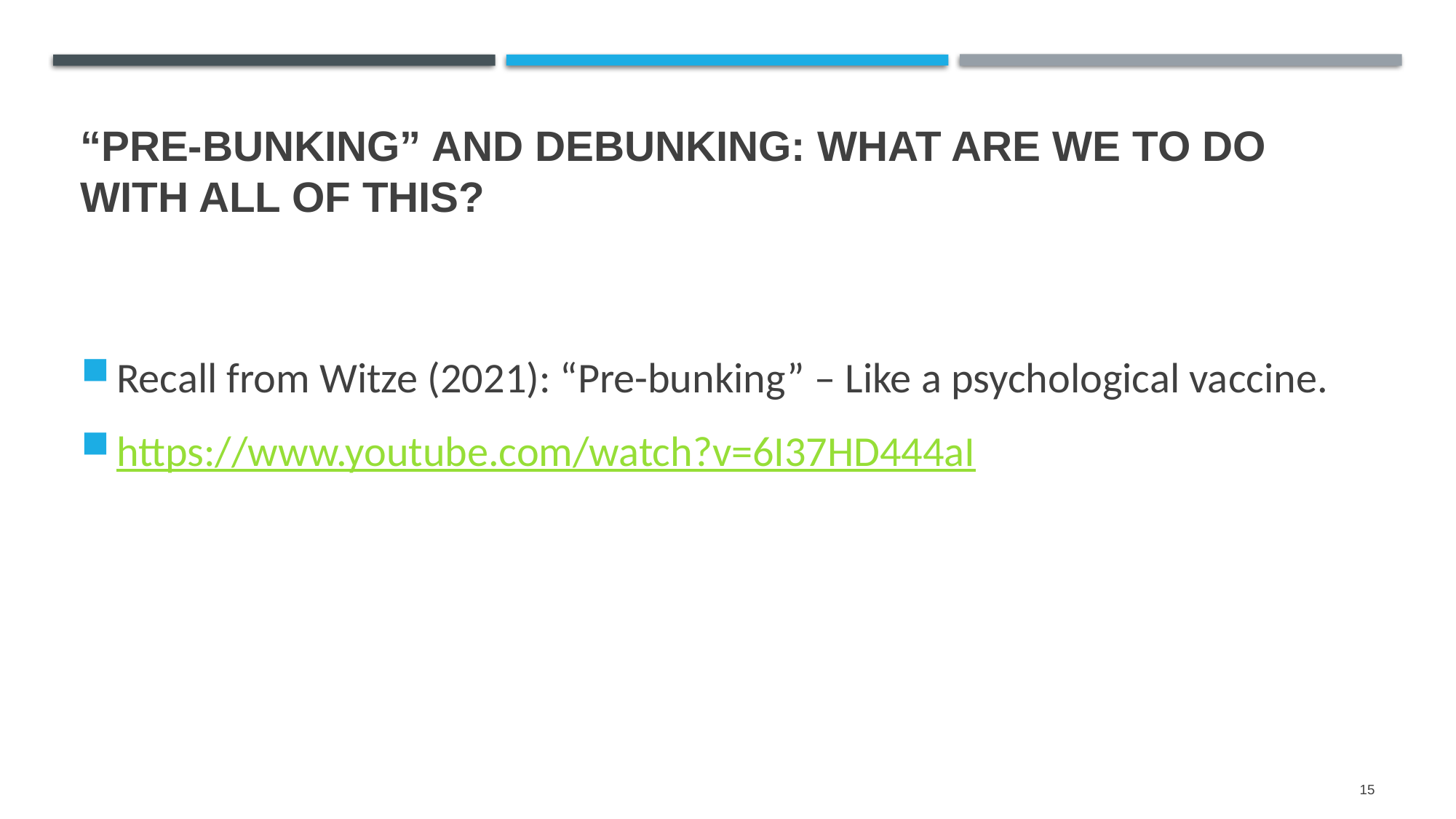

# “Pre-Bunking” and Debunking: What are we to do with all of this?
Recall from Witze (2021): “Pre-bunking” – Like a psychological vaccine.
https://www.youtube.com/watch?v=6I37HD444aI
15